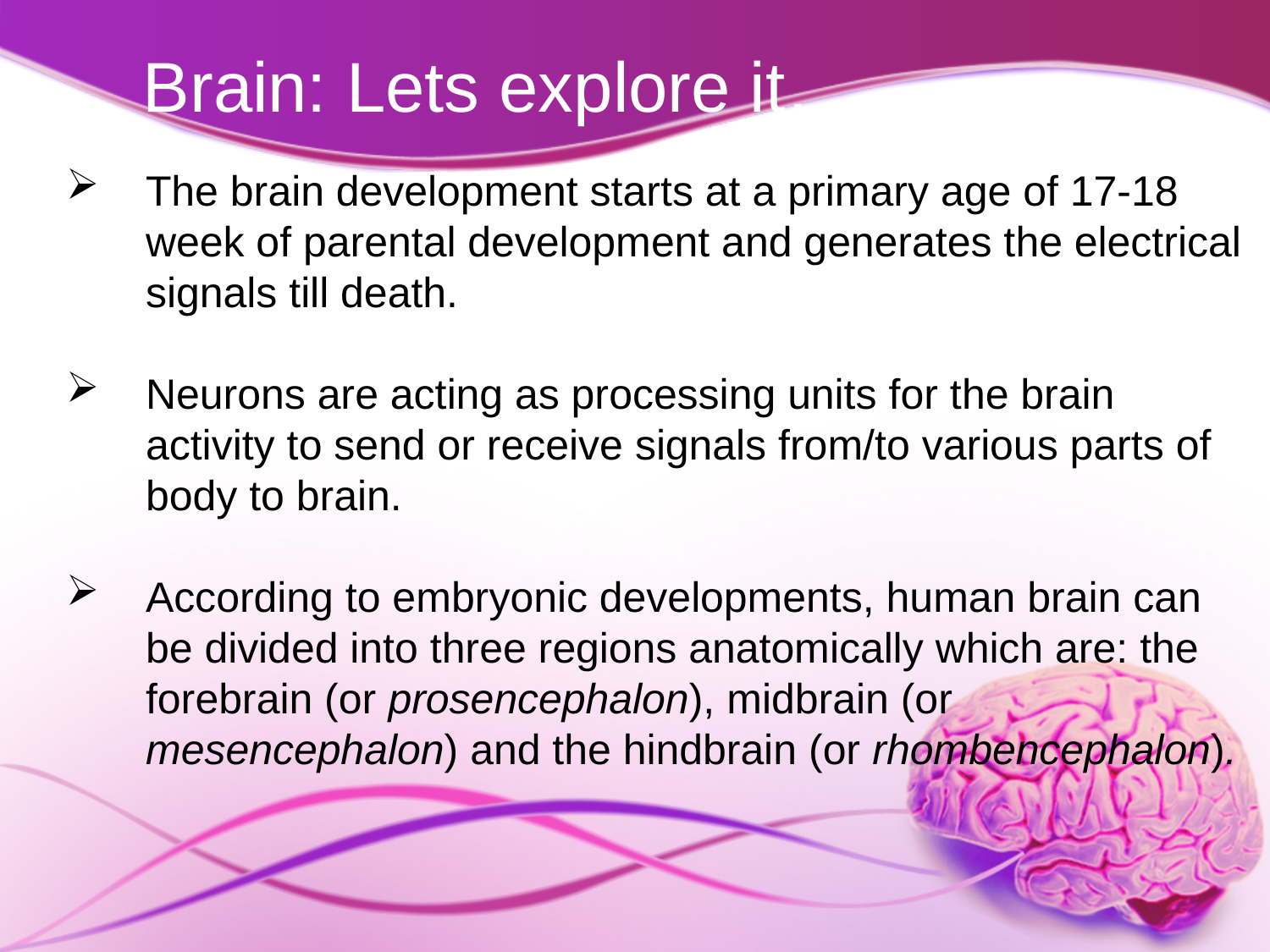

# Brain: Lets explore it…

The brain development starts at a primary age of 17-18 week of parental development and generates the electrical signals till death.

Neurons are acting as processing units for the brain activity to send or receive signals from/to various parts of body to brain.

According to embryonic developments, human brain can be divided into three regions anatomically which are: the forebrain (or prosencephalon), midbrain (or mesencephalon) and the hindbrain (or rhombencephalon).